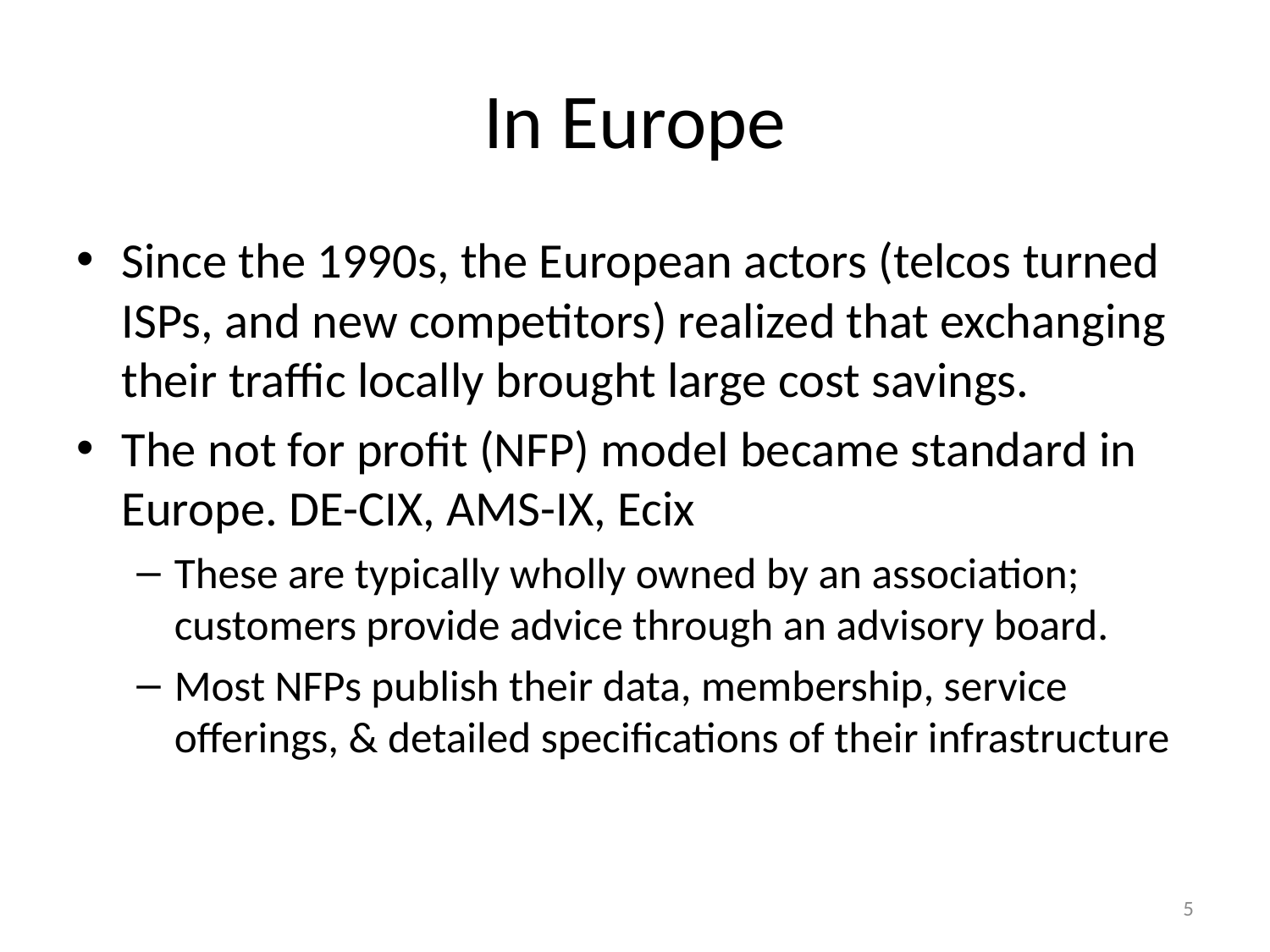

# In Europe
Since the 1990s, the European actors (telcos turned ISPs, and new competitors) realized that exchanging their traffic locally brought large cost savings.
The not for profit (NFP) model became standard in Europe. DE-CIX, AMS-IX, Ecix
These are typically wholly owned by an association; customers provide advice through an advisory board.
Most NFPs publish their data, membership, service offerings, & detailed specifications of their infrastructure
5